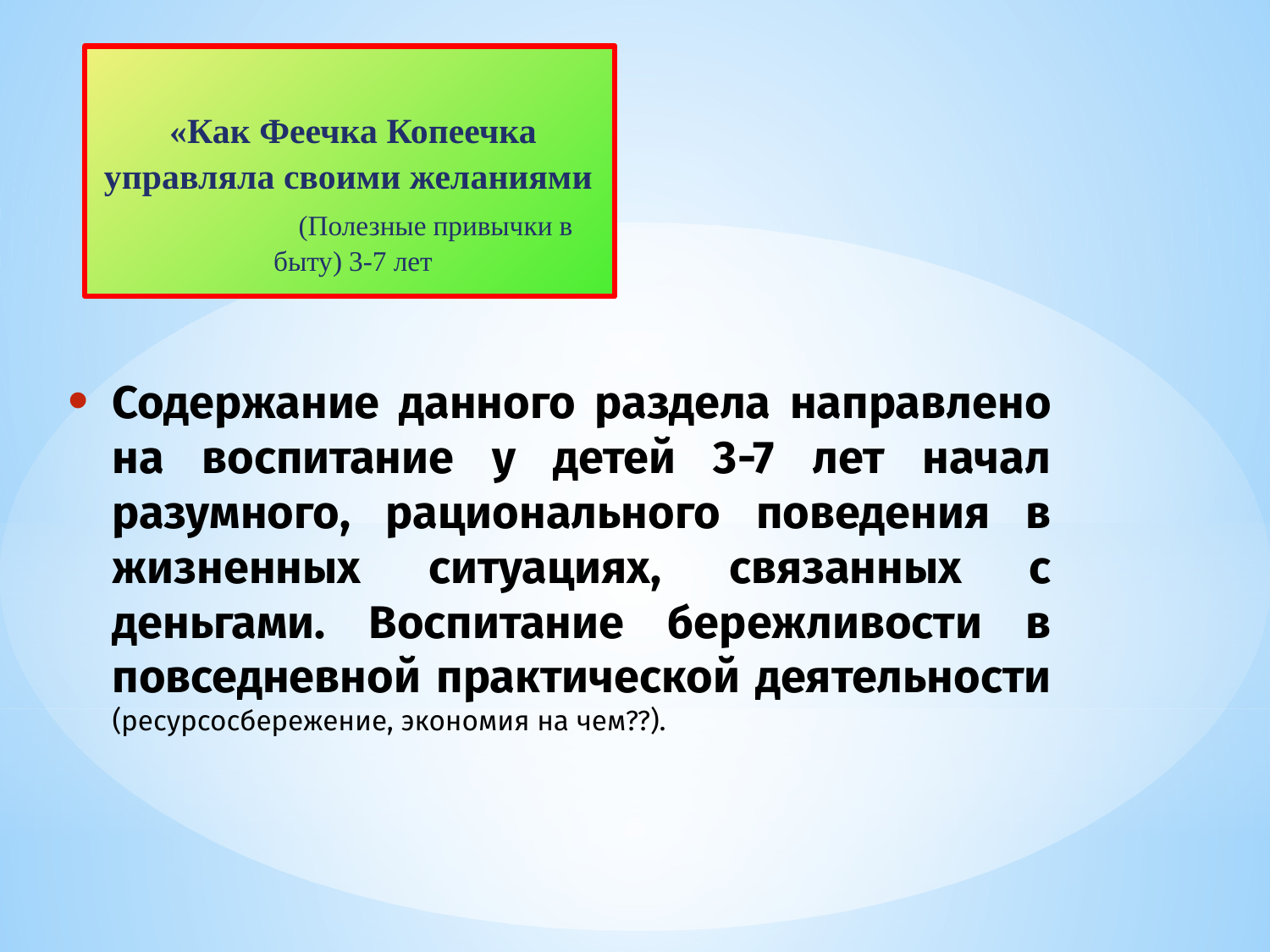

«Как Феечка Копеечка управляла своими желаниями                   (Полезные привычки в быту) 3-7 лет

# Содержание данного раздела направлено на воспитание у детей 3-7 лет начал разумного, рационального поведения в жизненных ситуациях, связанных с деньгами. Воспитание бережливости в повседневной практической деятельности (ресурсосбережение, экономия на чем??).